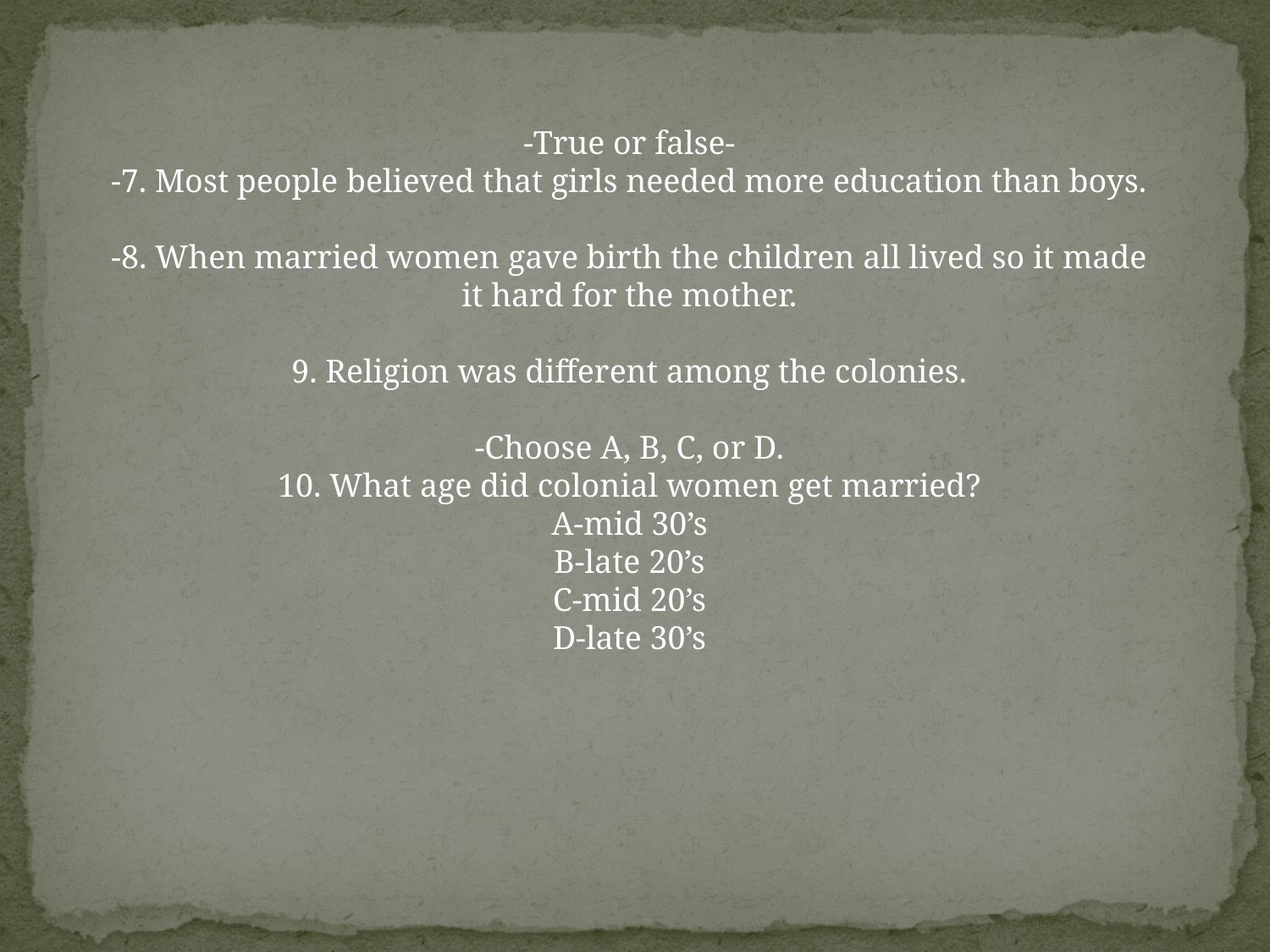

-True or false-
-7. Most people believed that girls needed more education than boys.

-8. When married women gave birth the children all lived so it made it hard for the mother.

9. Religion was different among the colonies.

-Choose A, B, C, or D.
10. What age did colonial women get married?
A-mid 30’s
B-late 20’s
C-mid 20’s
D-late 30’s